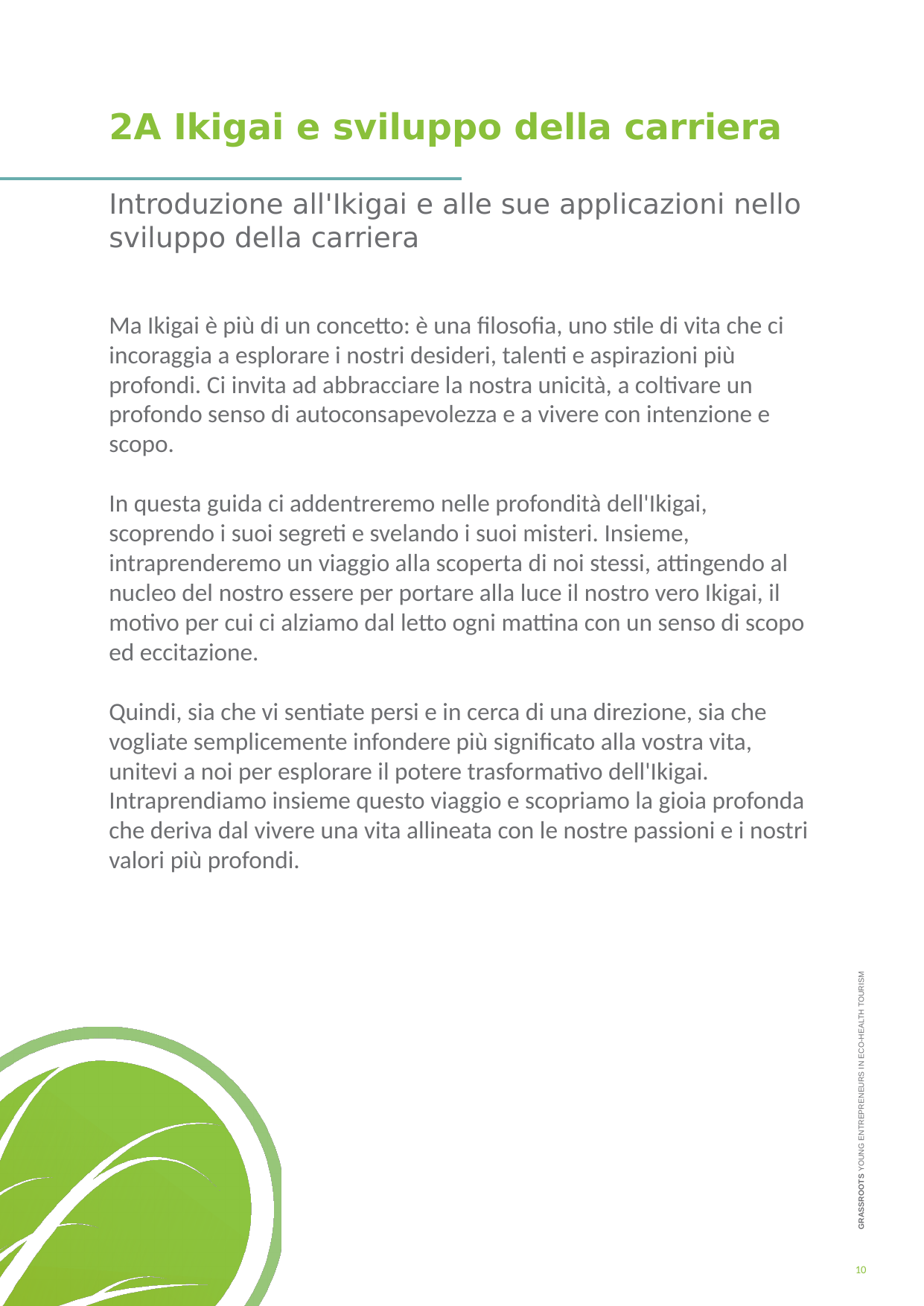

2A Ikigai e sviluppo della carriera
Introduzione all'Ikigai e alle sue applicazioni nello sviluppo della carriera
Ma Ikigai è più di un concetto: è una filosofia, uno stile di vita che ci incoraggia a esplorare i nostri desideri, talenti e aspirazioni più profondi. Ci invita ad abbracciare la nostra unicità, a coltivare un profondo senso di autoconsapevolezza e a vivere con intenzione e scopo.
In questa guida ci addentreremo nelle profondità dell'Ikigai, scoprendo i suoi segreti e svelando i suoi misteri. Insieme, intraprenderemo un viaggio alla scoperta di noi stessi, attingendo al nucleo del nostro essere per portare alla luce il nostro vero Ikigai, il motivo per cui ci alziamo dal letto ogni mattina con un senso di scopo ed eccitazione.
Quindi, sia che vi sentiate persi e in cerca di una direzione, sia che vogliate semplicemente infondere più significato alla vostra vita, unitevi a noi per esplorare il potere trasformativo dell'Ikigai. Intraprendiamo insieme questo viaggio e scopriamo la gioia profonda che deriva dal vivere una vita allineata con le nostre passioni e i nostri valori più profondi.

10